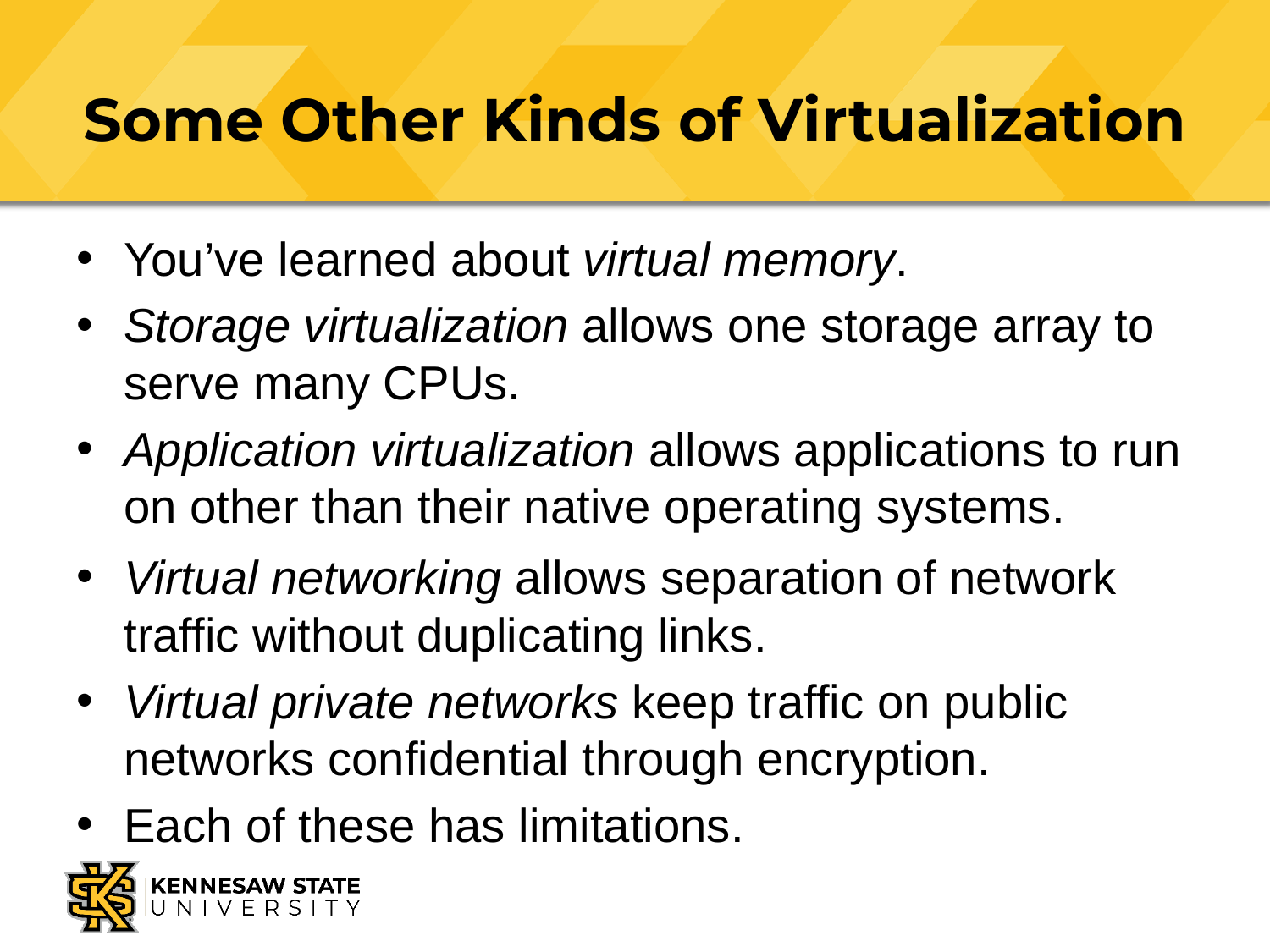

# Some Other Kinds of Virtualization
You’ve learned about virtual memory.
Storage virtualization allows one storage array to serve many CPUs.
Application virtualization allows applications to run on other than their native operating systems.
Virtual networking allows separation of network traffic without duplicating links.
Virtual private networks keep traffic on public networks confidential through encryption.
Each of these has limitations.